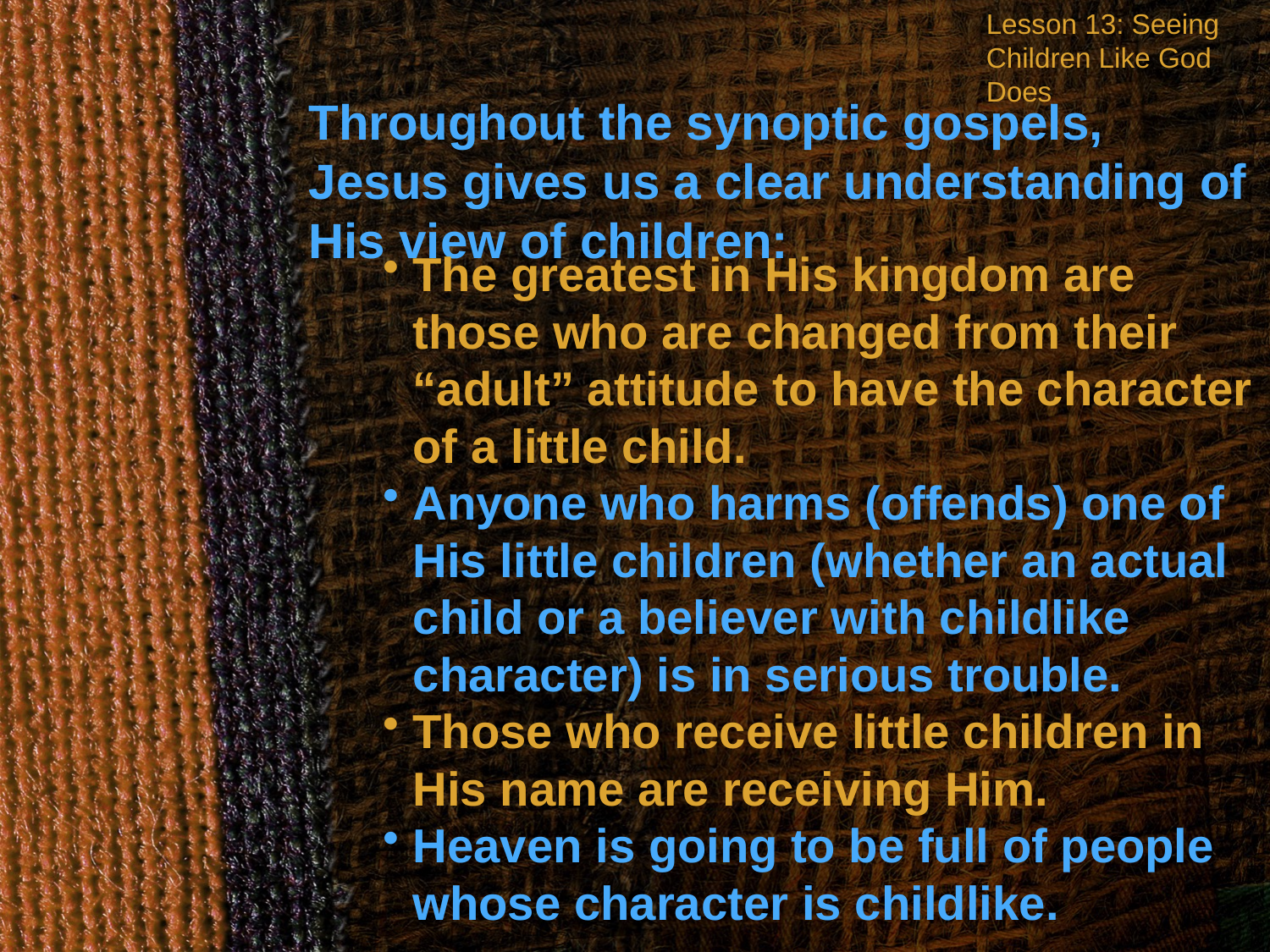

Lesson 13: Seeing Children Like God Does
Throughout the synoptic gospels, Jesus gives us a clear understanding of His view of children:
The greatest in His kingdom are those who are changed from their “adult” attitude to have the character of a little child.
Anyone who harms (offends) one of His little children (whether an actual child or a believer with childlike character) is in serious trouble.
Those who receive little children in His name are receiving Him.
Heaven is going to be full of people whose character is childlike.